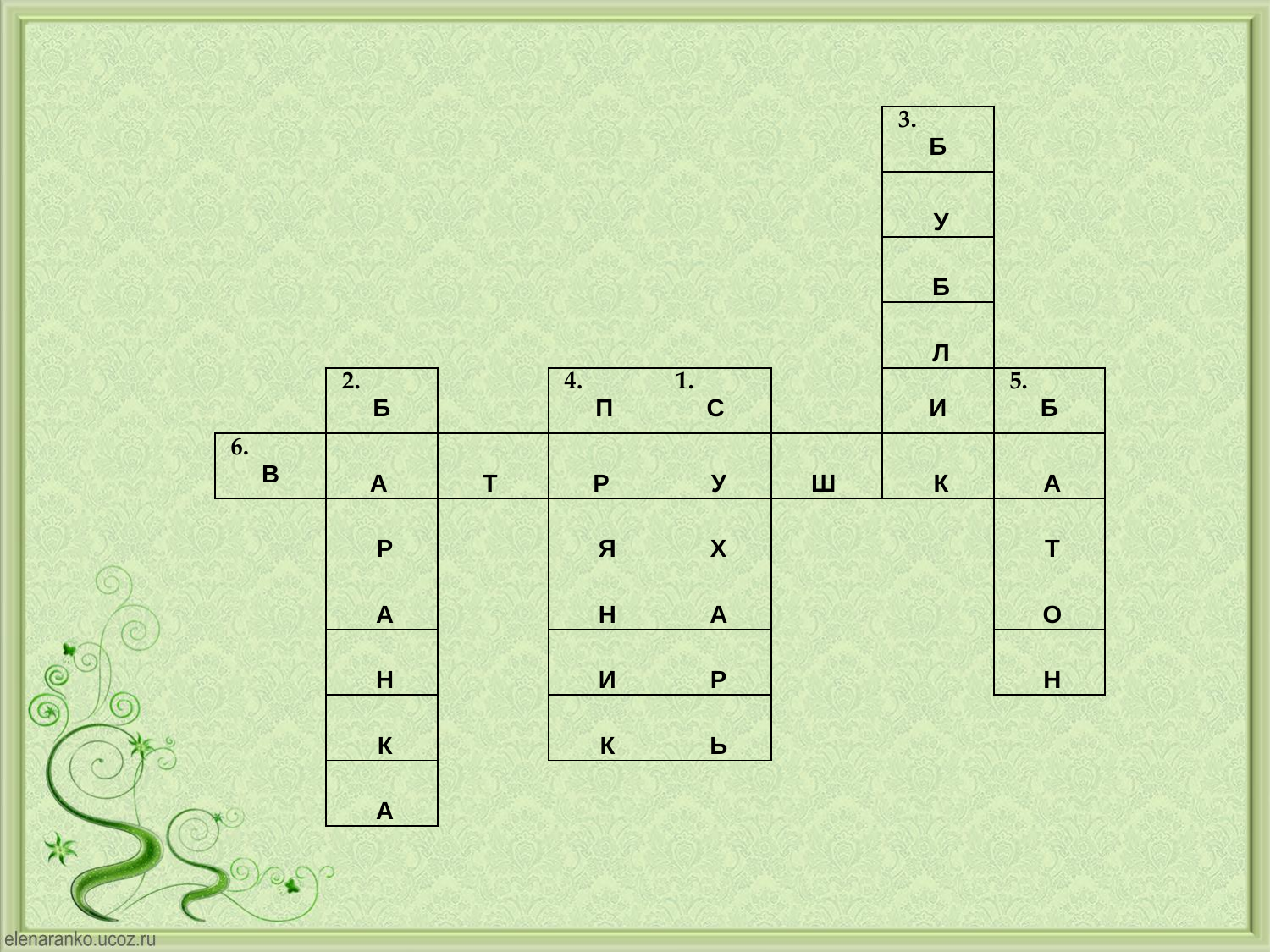

|  |  |  |  |  |  | 3. Б |  |
| --- | --- | --- | --- | --- | --- | --- | --- |
|  |  |  |  |  |  | У |  |
|  |  |  |  |  |  | Б |  |
|  |  |  |  |  |  | Л |  |
|  | 2. Б |  | 4. П | 1. С |  | И | 5. Б |
| 6. В | А | Т | Р | У | Ш | К | А |
|  | Р |  | Я | Х |  |  | Т |
|  | А |  | Н | А |  |  | О |
|  | Н |  | И | Р |  |  | Н |
|  | К |  | К | Ь |  |  |  |
|  | А |  |  |  |  |  |  |